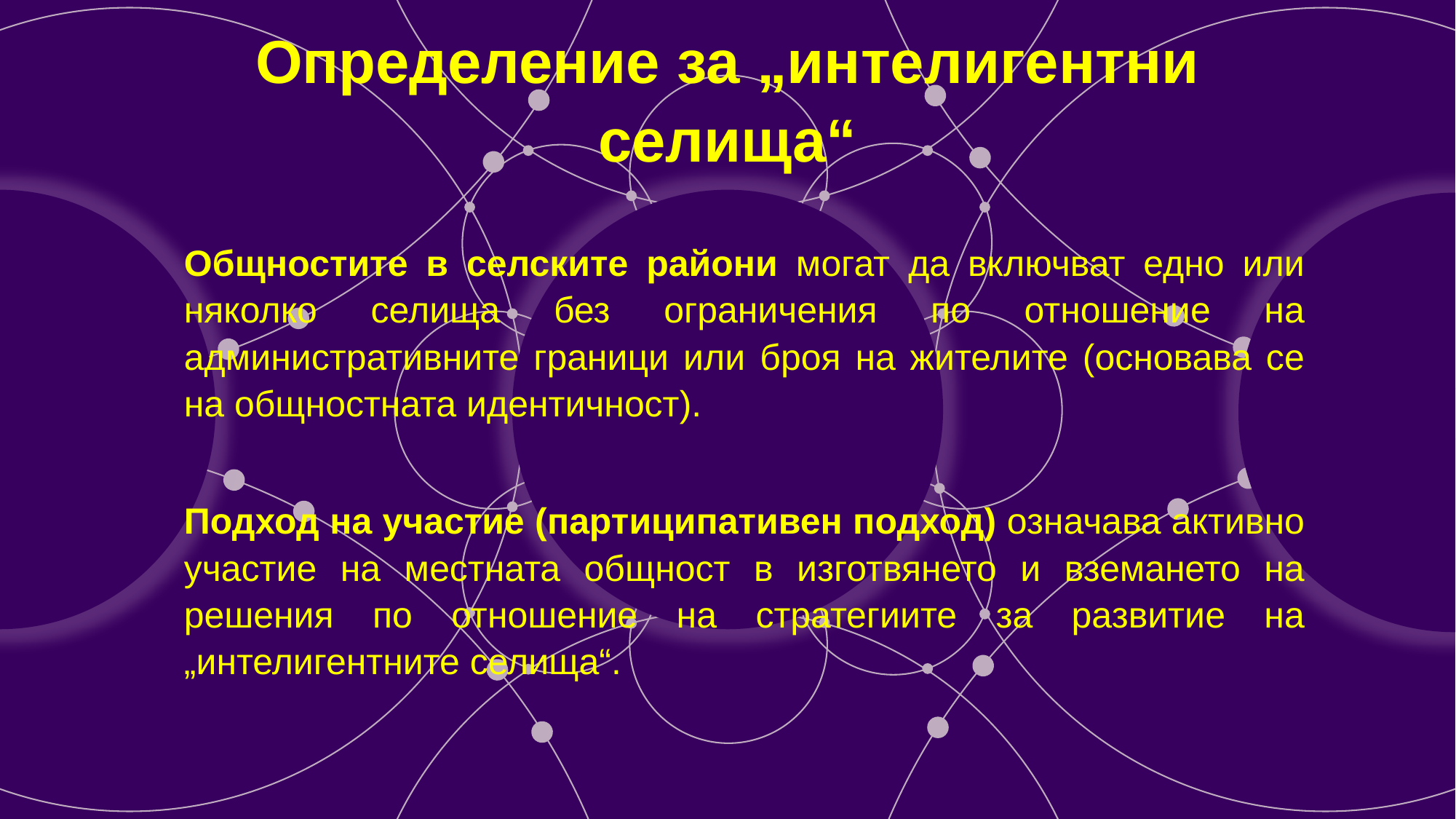

# Определение за „интелигентни селища“
Общностите в селските райони могат да включват едно или няколко селища без ограничения по отношение на административните граници или броя на жителите (основава се на общностната идентичност).

Подход на участие (партиципативен подход) означава активно участие на местната общност в изготвянето и вземането на решения по отношение на стратегиите за развитие на „интелигентните селища“.